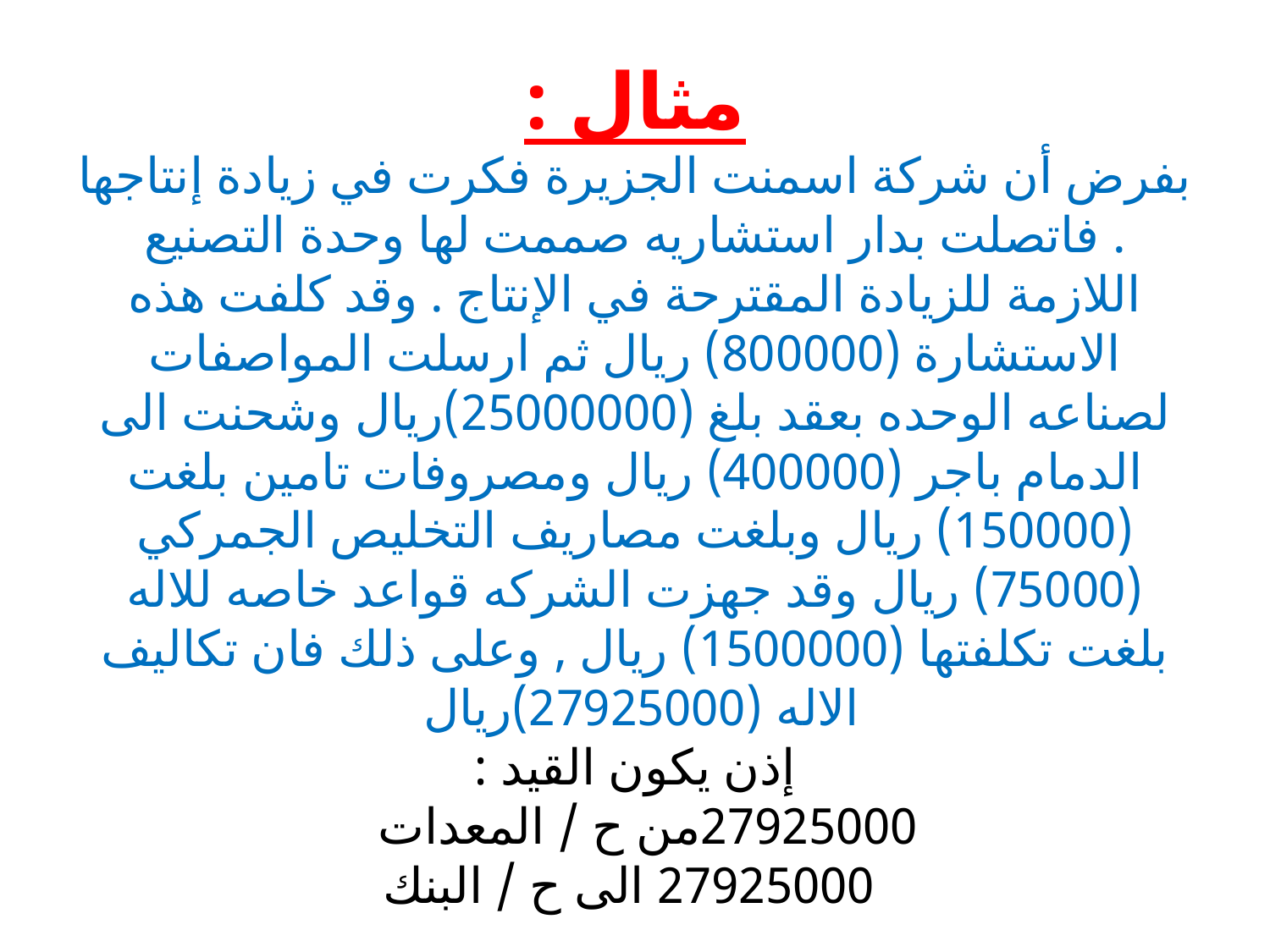

# مثال : بفرض أن شركة اسمنت الجزيرة فكرت في زيادة إنتاجها . فاتصلت بدار استشاريه صممت لها وحدة التصنيع اللازمة للزيادة المقترحة في الإنتاج . وقد كلفت هذه الاستشارة (800000) ريال ثم ارسلت المواصفات لصناعه الوحده بعقد بلغ (25000000)ريال وشحنت الى الدمام باجر (400000) ريال ومصروفات تامين بلغت (150000) ريال وبلغت مصاريف التخليص الجمركي (75000) ريال وقد جهزت الشركه قواعد خاصه للاله بلغت تكلفتها (1500000) ريال , وعلى ذلك فان تكاليف الاله (27925000)ريال إذن يكون القيد : 27925000من ح / المعدات 27925000 الى ح / البنك